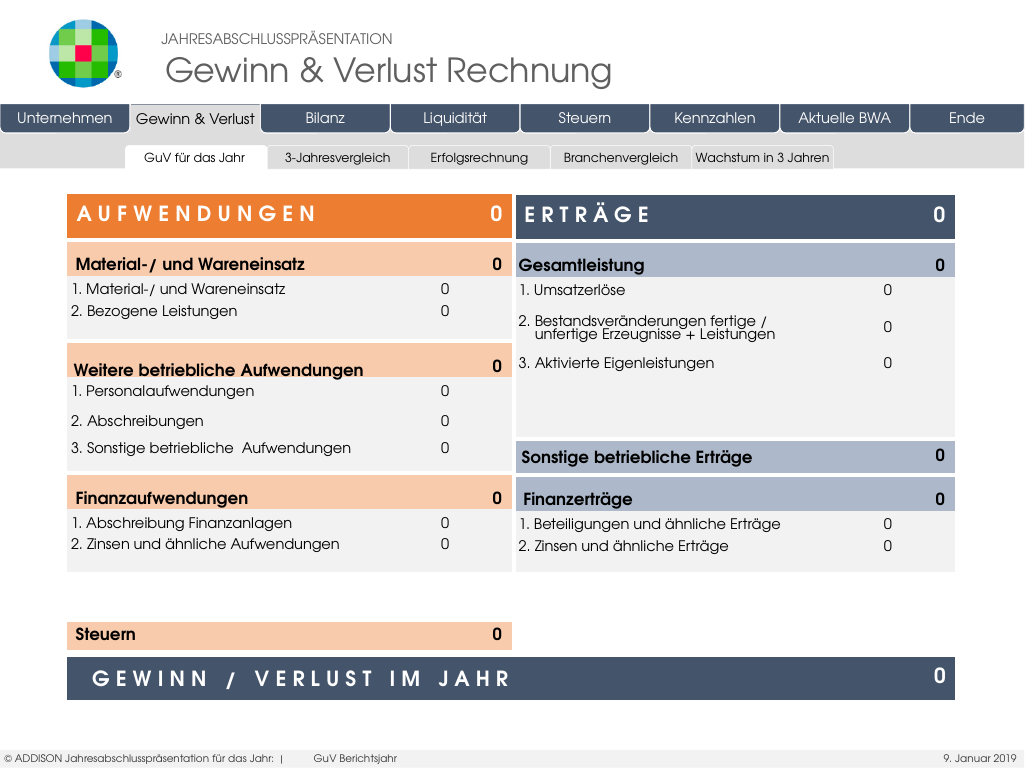

|  |  |  |  |  |  |
| --- | --- | --- | --- | --- | --- |
|  |  |  |  |  |  |
| --- | --- | --- | --- | --- | --- |
GuV für das Jahr
3-Jahresvergleich
Erfolgsrechnung
Branchenvergleich
Wachstum in 3 Jahren
Eigene Folien
| AUFWENDUNGEN | 0 |  |
| --- | --- | --- |
| Material-/ und Wareneinsatz | 0 |  |
| 1. Material-/ und Wareneinsatz | 0 | 0 |
| 2. Bezogene Leistungen | 0 | 0 |
|  | 0 |  |
| 1. Personalaufwendungen | 0 | 0 |
| 2. Abschreibungen | 0 | 0 |
| 3. Sonstige betriebliche Aufwendungen | 0 | 0 |
| Finanzaufwendungen | 0 |  |
| 1. Abschreibung Finanzanlagen | 0 | 0 |
| 2. Zinsen und ähnliche Aufwendungen | 0 | 0 |
|  | 0 |  |
| Steuern | 0 |  |
| ERTRÄGE | 0 |  |
| --- | --- | --- |
| Gesamtleistung | 0 |  |
| 1. Umsatzerlöse | 0 | 0 |
| 2. Bestandsveränderungen fertige / unfertige Erzeugnisse + Leistungen | 0 | 0 |
| 3. Aktivierte Eigenleistungen | 0 | 0 |
|  | 0 |  |
| Finanzerträge | 0 |  |
| 1. Beteiligungen und ähnliche Erträge | 0 | 0 |
| 2. Zinsen und ähnliche Erträge | 0 | 0 |
| Außerordentliche Erträge | 0 |  |
|  |  |  |
Weitere betriebliche Aufwendungen
Sonstige betriebliche Erträge

Außerordentliche Aufwendungen
|  | 0 |
| --- | --- |
GEWINN / VERLUST IM JAHR
# GuV Berichtsjahr
© ADDISON Jahresabschlusspräsentation für das Jahr:  |